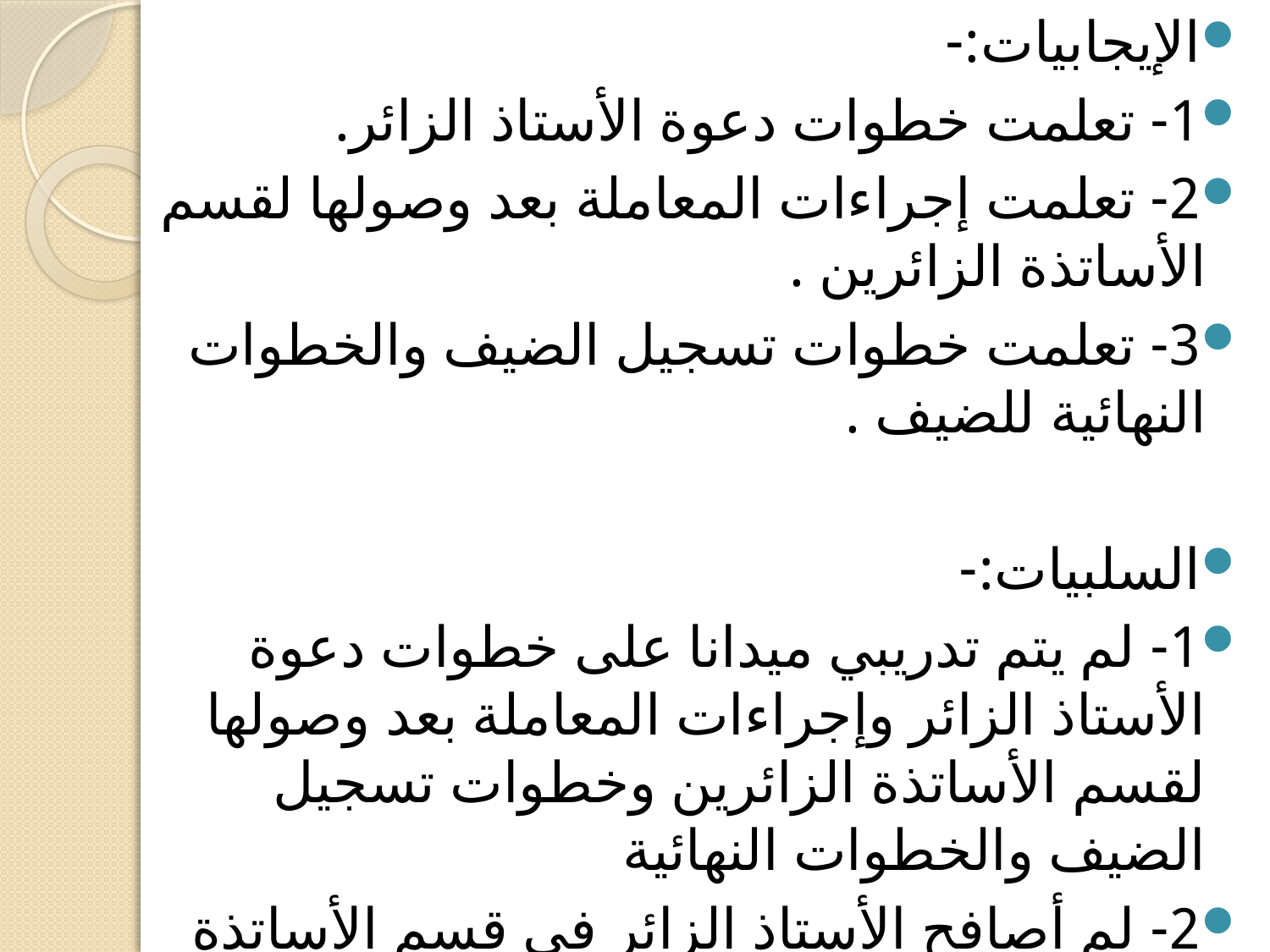

الإيجابيات:-
1- تعلمت خطوات دعوة الأستاذ الزائر.
2- تعلمت إجراءات المعاملة بعد وصولها لقسم الأساتذة الزائرين .
3- تعلمت خطوات تسجيل الضيف والخطوات النهائية للضيف .

السلبيات:-
1- لم يتم تدريبي ميدانا على خطوات دعوة الأستاذ الزائر وإجراءات المعاملة بعد وصولها لقسم الأساتذة الزائرين وخطوات تسجيل الضيف والخطوات النهائية
2- لم أصافح الأستاذ الزائر في قسم الأساتذة الزائرين .